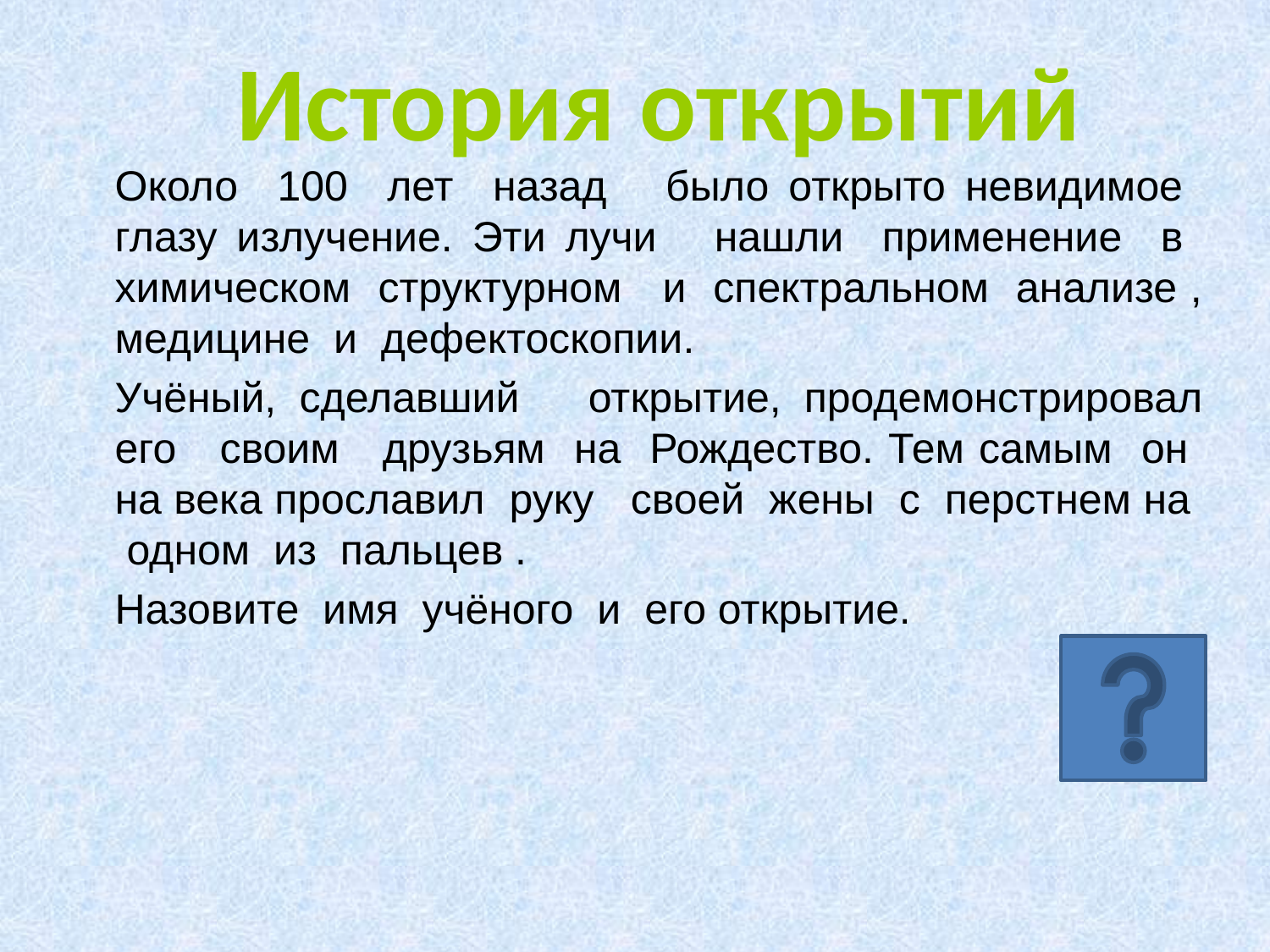

# История открытий
Около  100  лет  назад   было открыто невидимое  глазу излучение. Эти лучи   нашли  применение  в  химическом  структурном   и  спектральном  анализе , медицине  и  дефектоскопии.
Учёный, сделавший   открытие, продемонстрировал его   своим   друзьям  на  Рождество. Тем самым  он  на века прославил  руку   своей  жены  с  перстнем на   одном  из  пальцев .
Назовите  имя  учёного  и  его открытие.